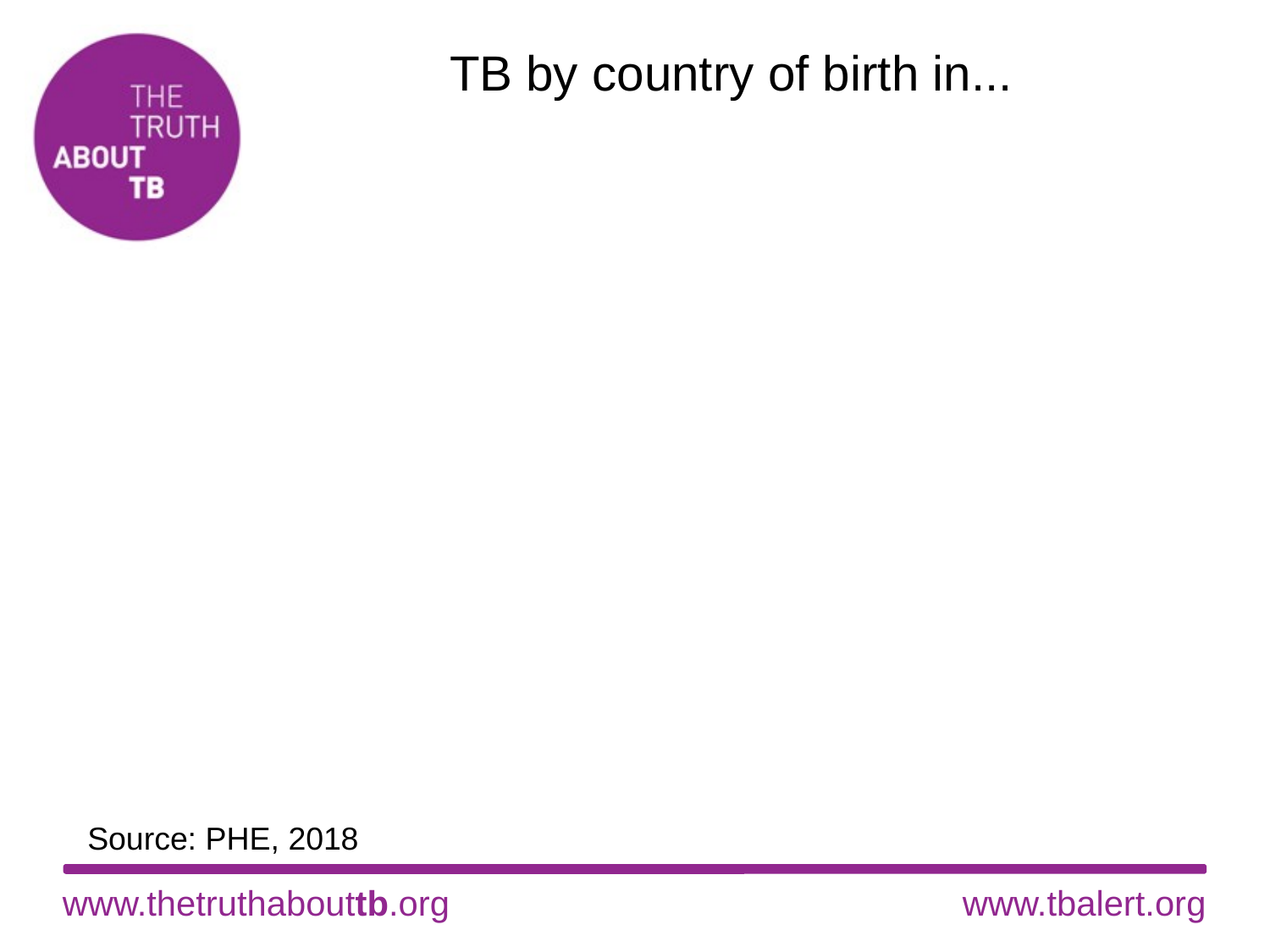

# TB by country of birth in...

### Chart

| Category |
|---|
Source: PHE, 2018